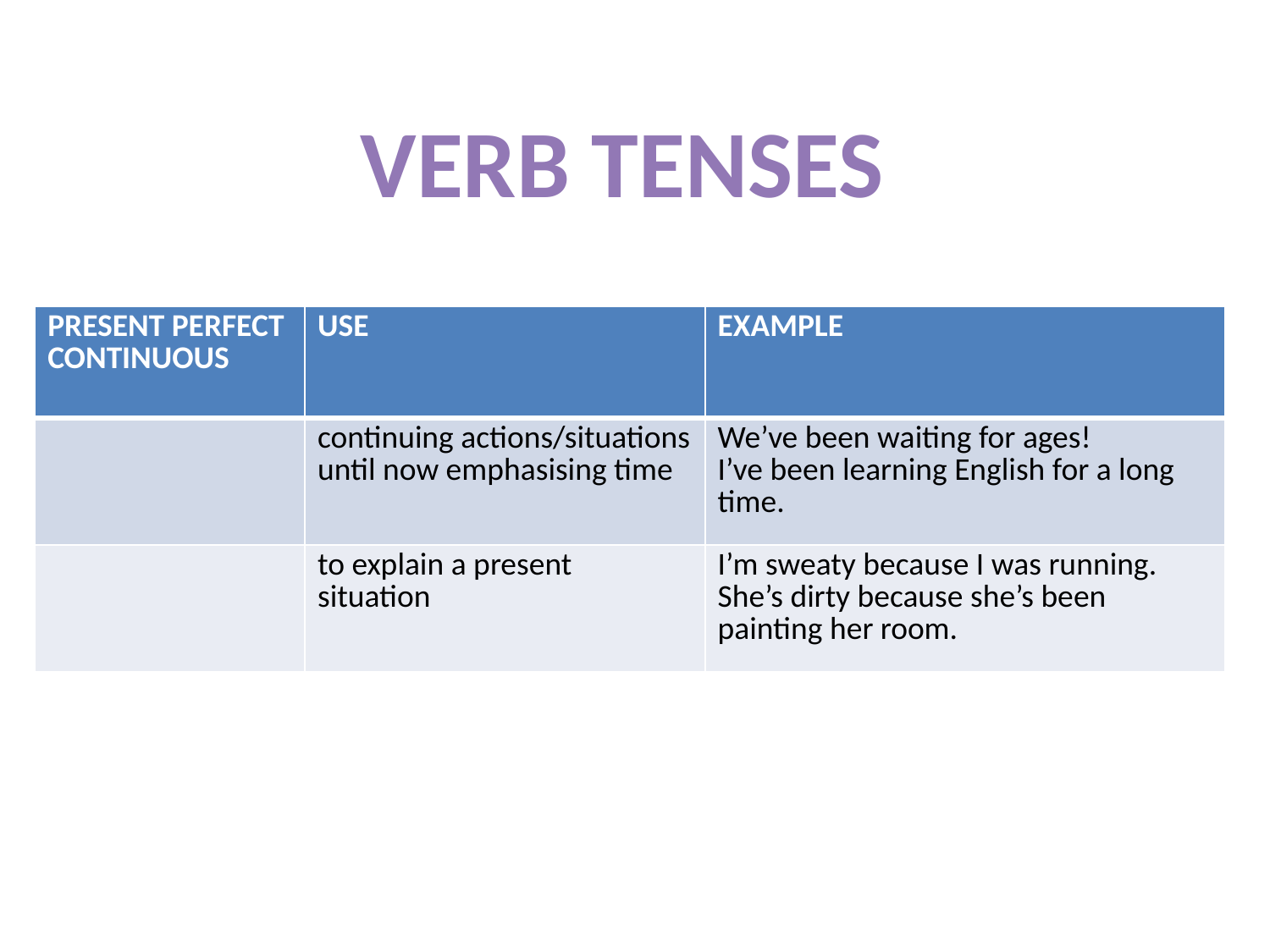

VERB TENSES
| PRESENT PERFECT CONTINUOUS | USE | EXAMPLE |
| --- | --- | --- |
|  | continuing actions/situations until now emphasising time | We’ve been waiting for ages! I’ve been learning English for a long time. |
|  | to explain a present situation | I’m sweaty because I was running. She’s dirty because she’s been painting her room. |